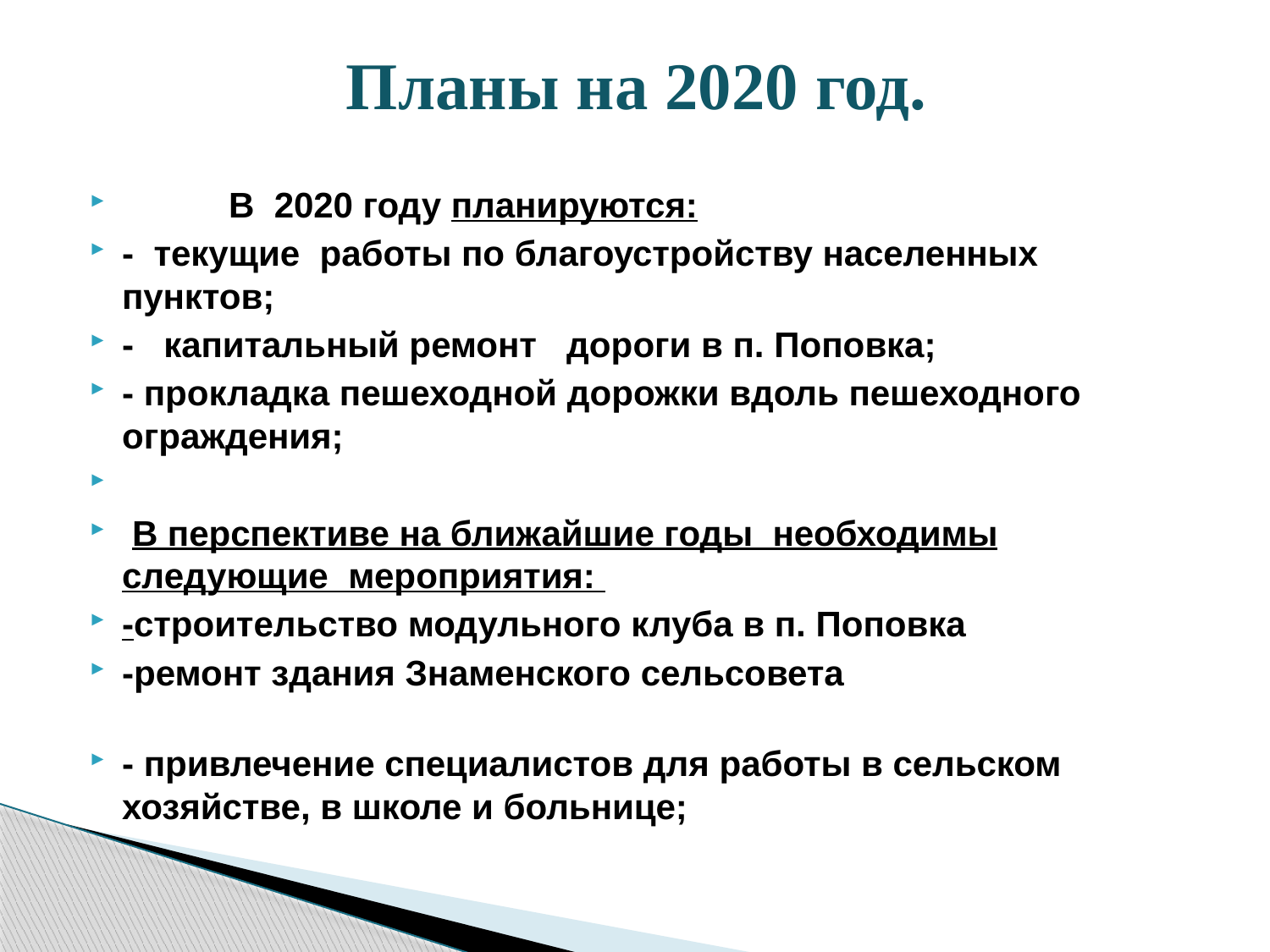

# Планы на 2020 год.
	В  2020 году планируются:
-  текущие  работы по благоустройству населенных пунктов;
-   капитальный ремонт   дороги в п. Поповка;
- прокладка пешеходной дорожки вдоль пешеходного ограждения;

 В перспективе на ближайшие годы  необходимы следующие  мероприятия:
-строительство модульного клуба в п. Поповка
-ремонт здания Знаменского сельсовета
- привлечение специалистов для работы в сельском хозяйстве, в школе и больнице;